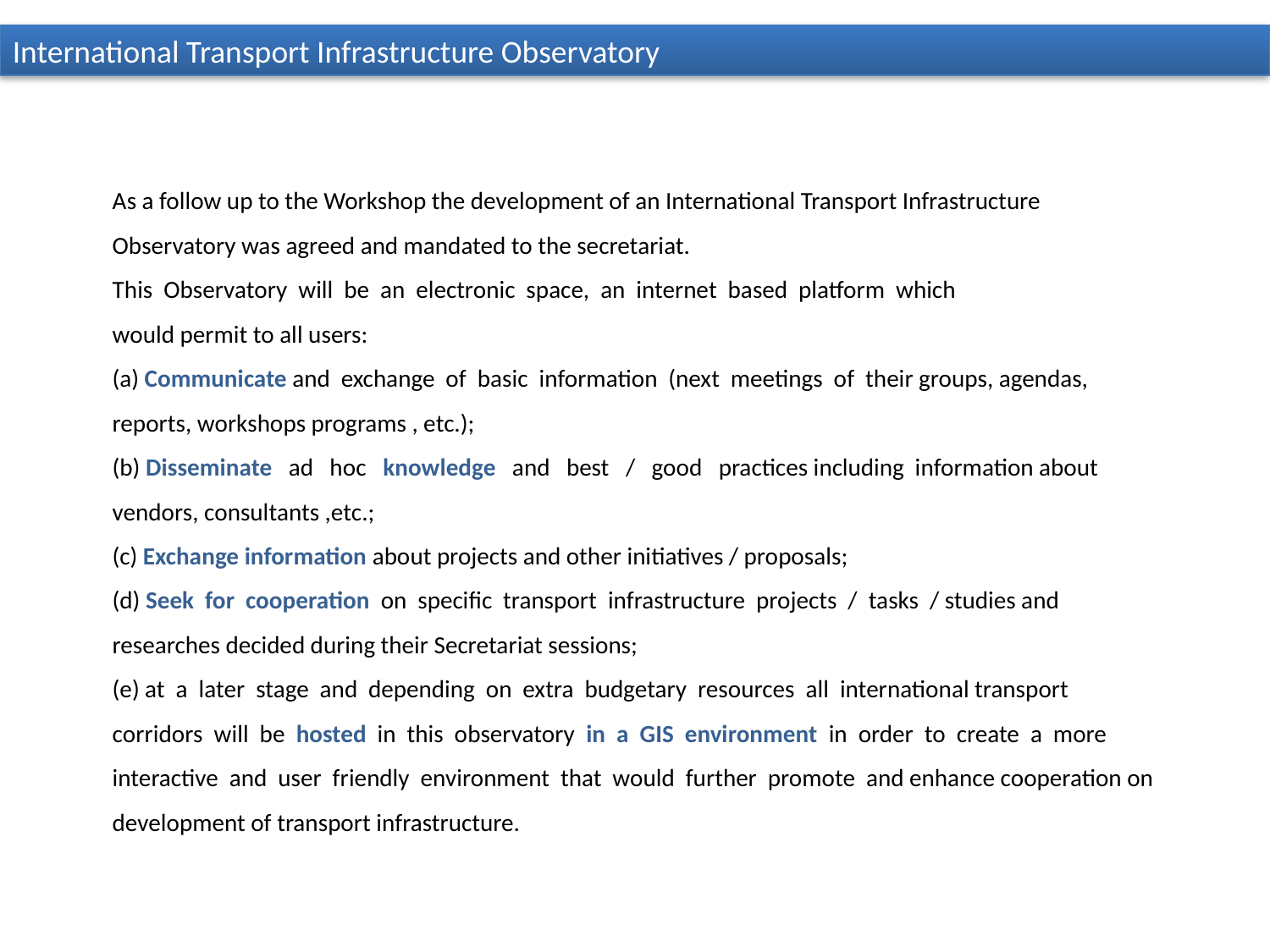

International Transport Infrastructure Observatory
As a follow up to the Workshop the development of an International Transport Infrastructure Observatory was agreed and mandated to the secretariat.
This  Observatory  will  be  an  electronic  space,  an  internet  based  platform  which
would permit to all users:
(a) Communicate and  exchange  of  basic  information  (next  meetings  of  their groups, agendas, reports, workshops programs , etc.);
(b) Disseminate   ad   hoc   knowledge   and   best   /   good   practices including  information about vendors, consultants ,etc.;
(c) Exchange information about projects and other initiatives / proposals;
(d) Seek  for  cooperation  on  specific  transport  infrastructure  projects  /  tasks  / studies and researches decided during their Secretariat sessions;
(e) at  a  later  stage  and  depending  on  extra  budgetary  resources  all  international transport  corridors  will  be  hosted  in  this  observatory  in  a  GIS  environment  in  order  to  create  a  more  interactive  and  user  friendly  environment  that  would  further  promote  and enhance cooperation on development of transport infrastructure.